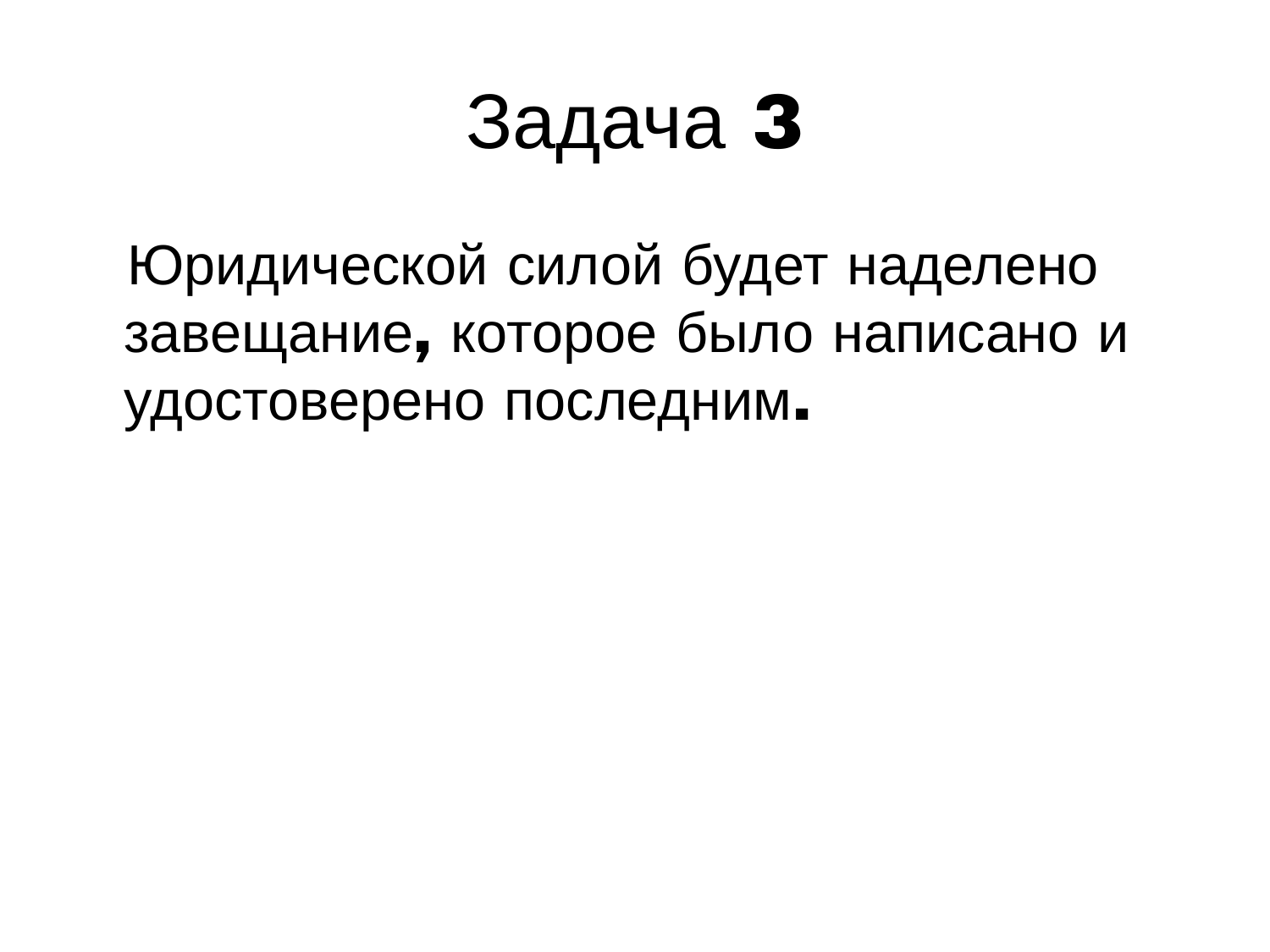

# Задача 3
    Юридической силой будет наделено завещание, которое было написано и удостоверено последним.